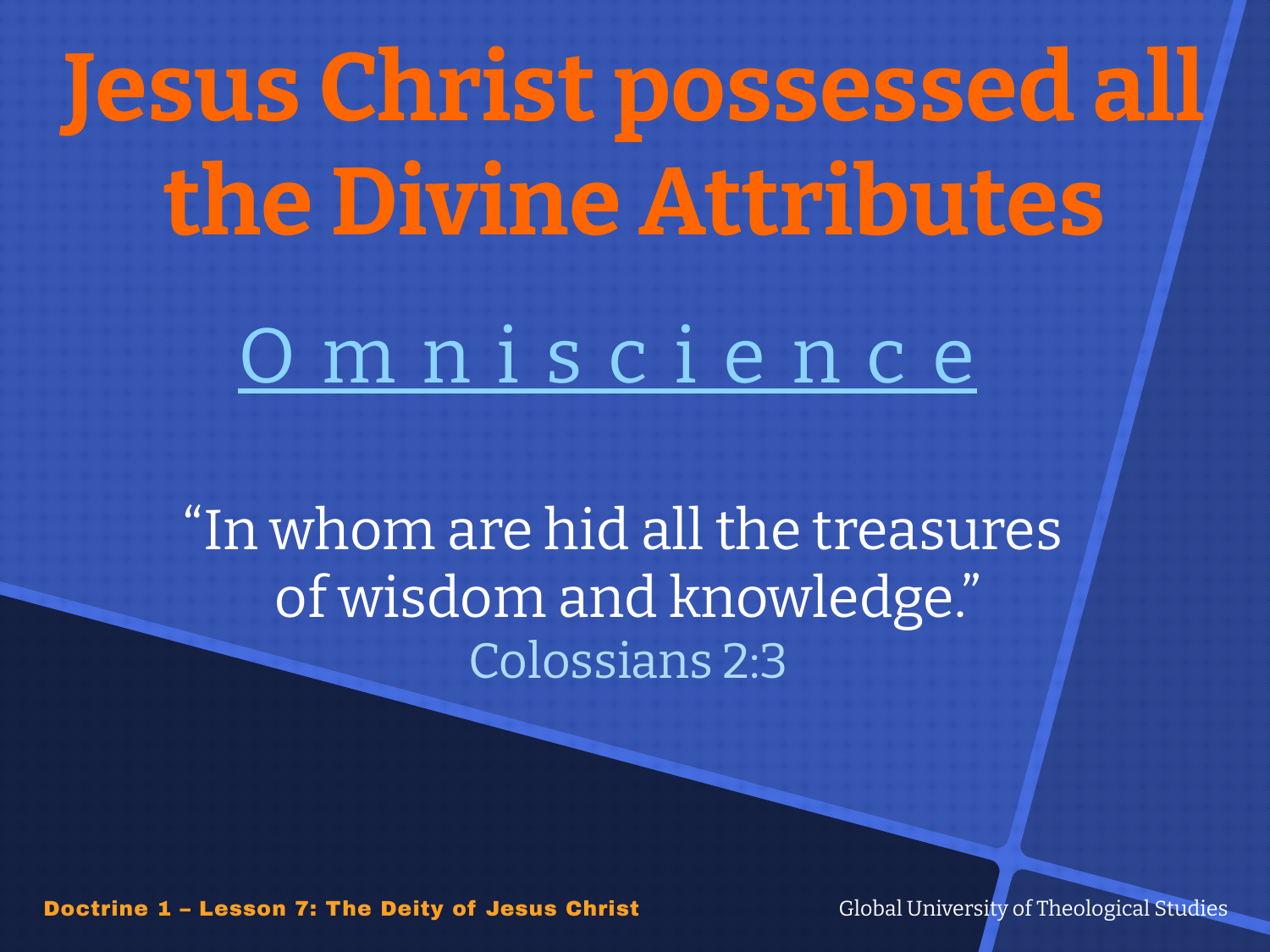

Jesus Christ possessed all the Divine Attributes
O m n i s c i e n c e
“In whom are hid all the treasures
of wisdom and knowledge.”
Colossians 2:3
Doctrine 1 – Lesson 7: The Deity of Jesus Christ                         Global University of Theological Studies